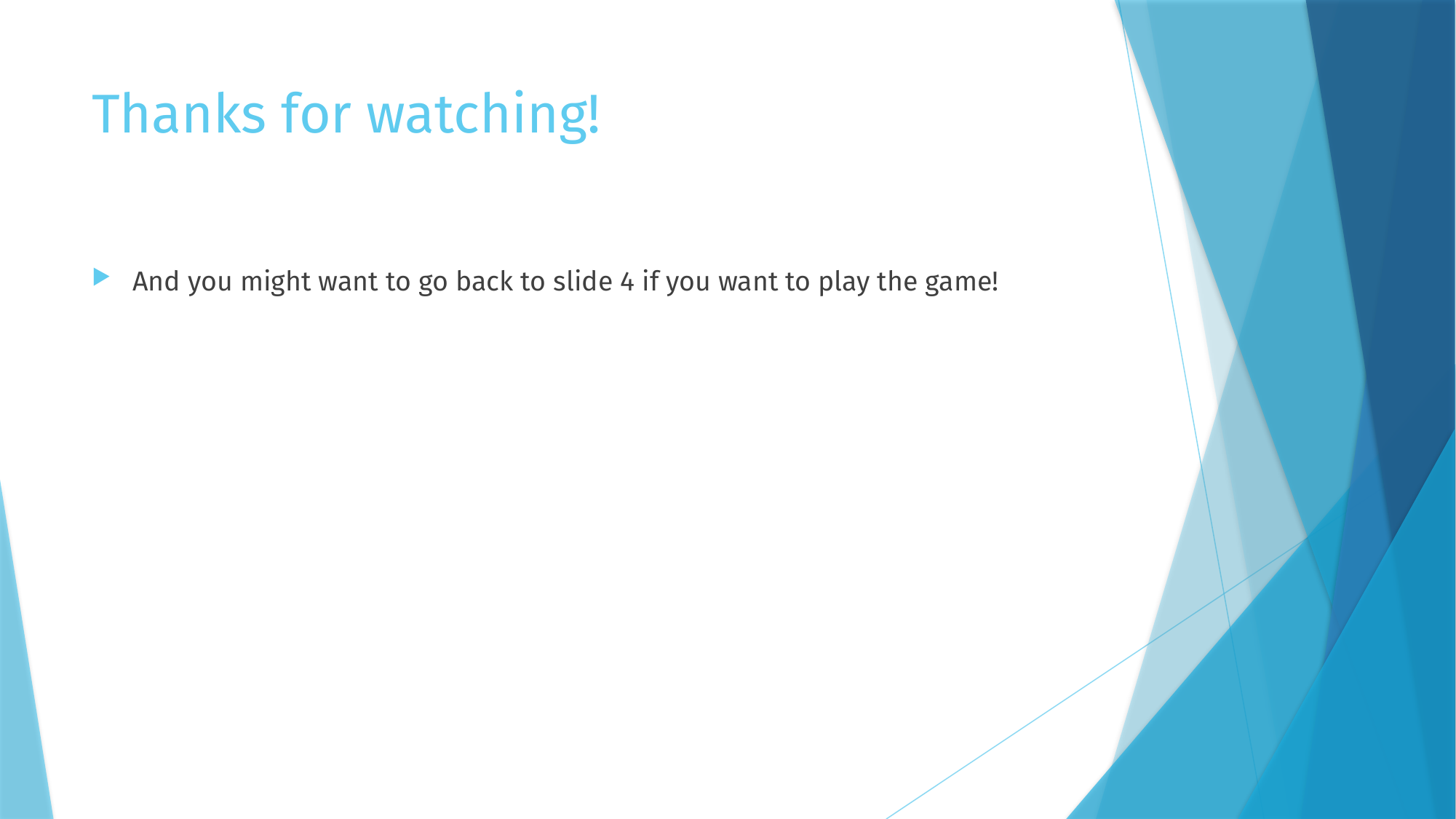

# Thanks for watching!
And you might want to go back to slide 4 if you want to play the game!